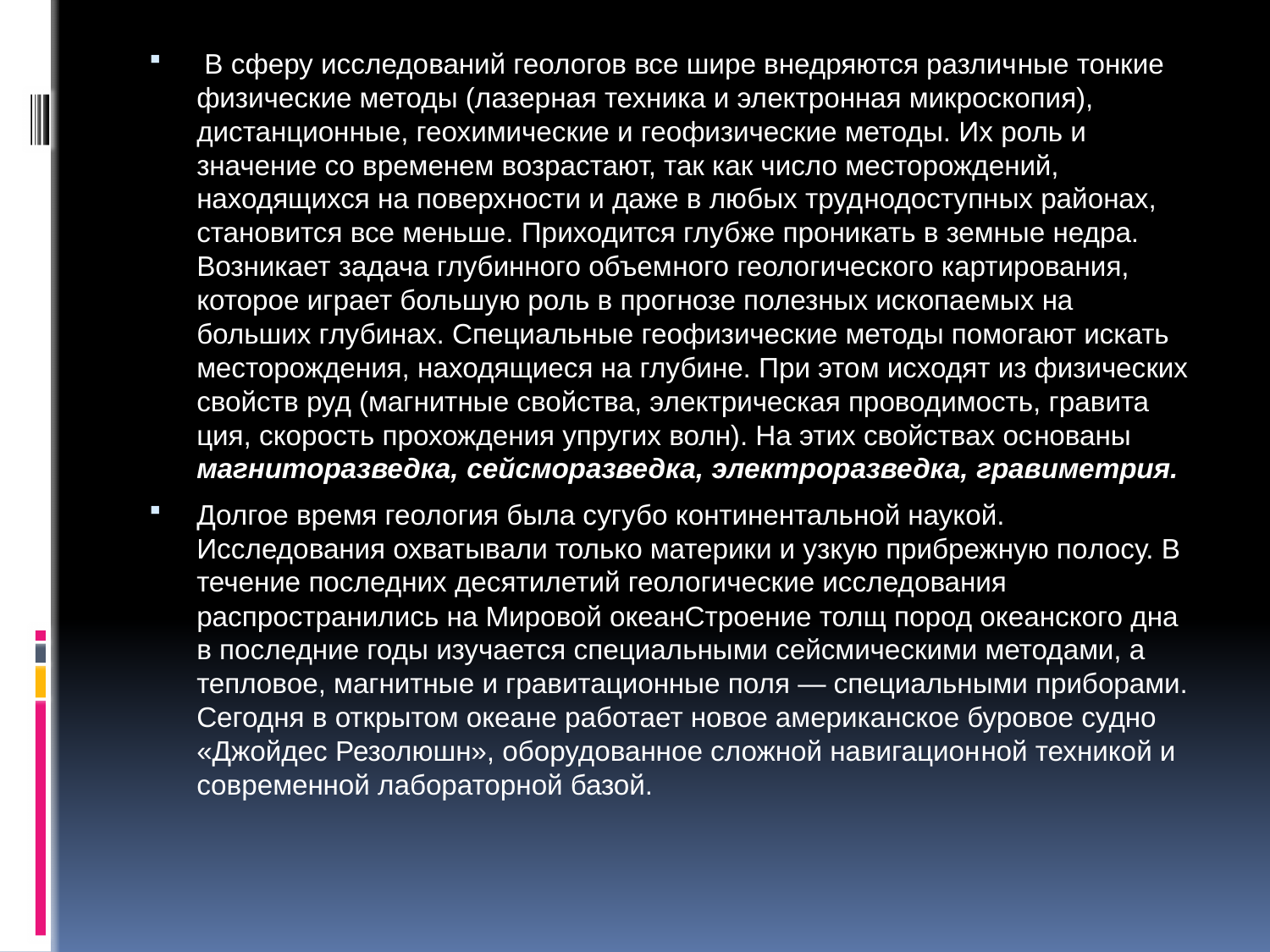

В сферу исследований геологов все шире внедряются различ­ные тонкие физические методы (лазерная техника и электронная микроскопия), дистанционные, геохимические и геофизические методы. Их роль и значение со временем возрастают, так как число месторождений, находящихся на поверхности и даже в любых труд­нодоступных районах, становится все меньше. Приходится глуб­же проникать в земные недра. Возникает задача глубинного объем­ного геологического картирования, которое играет большую роль в прогнозе полезных ископаемых на больших глубинах. Специаль­ные геофизические методы помогают искать месторождения, на­ходящиеся на глубине. При этом исходят из физических свойств руд (магнитные свойства, электрическая проводимость, гравита­ция, скорость прохождения упругих волн). На этих свойствах ос­нованы магниторазведка, сейсморазведка, электроразведка, грави­метрия.
Долгое время геология была сугубо континентальной наукой. Исследования охватывали только материки и узкую прибрежную по­лосу. В течение последних десятилетий геологические исследования распространились на Мировой океанСтроение толщ пород океанского дна в последние годы изучает­ся специальными сейсмическими методами, а тепловое, магнитные и гравитационные поля — специальными приборами. Сегодня в открытом океане работает новое американское буровое судно «Джойдес Резолюшн», оборудованное сложной навигацион­ной техникой и современной лабораторной базой.